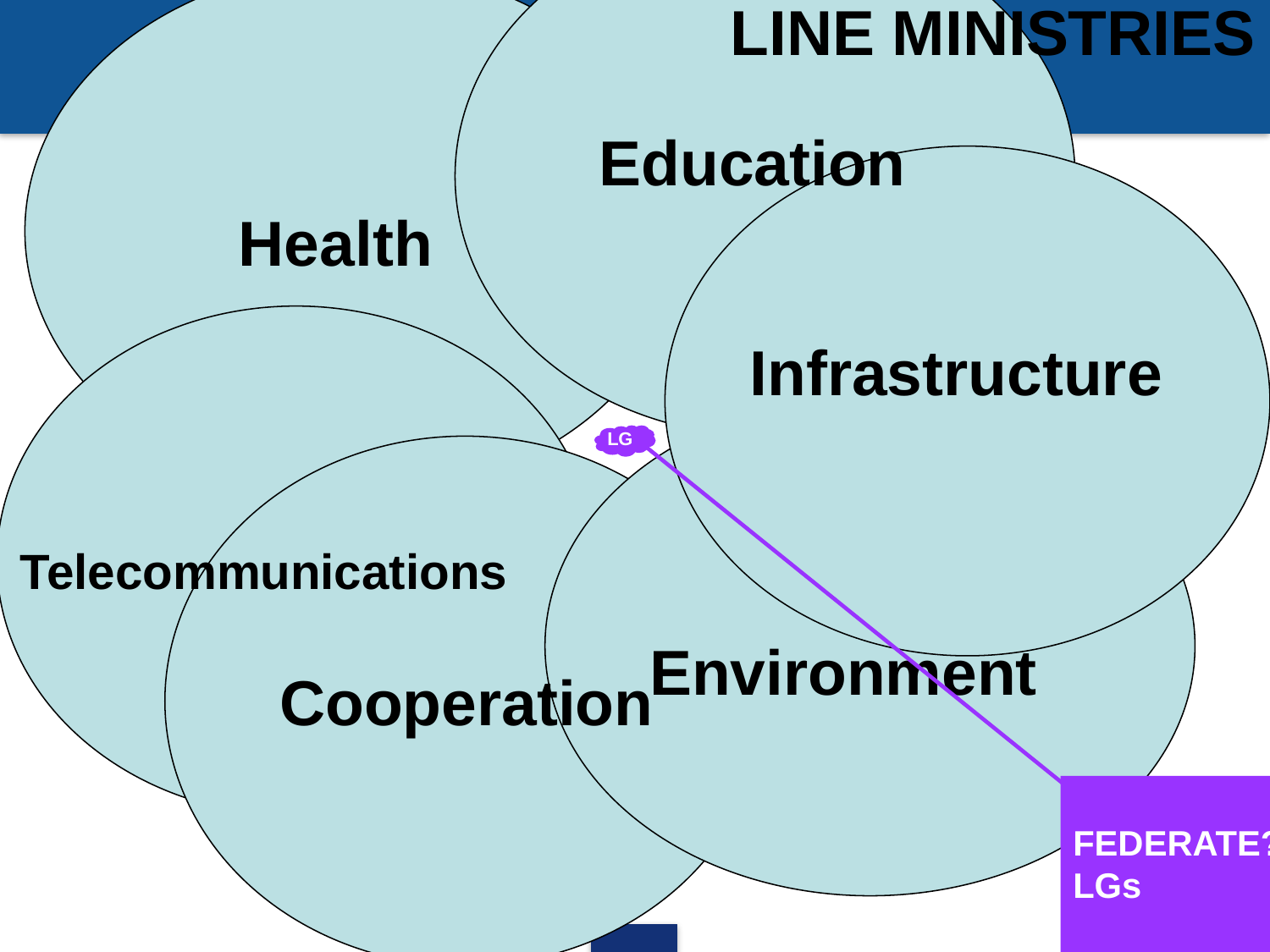

LINE MINISTRIES
Education

Health

Infrastructure

LG

Telecommunications
Environment
Cooperation

FEDERATE?
LGs